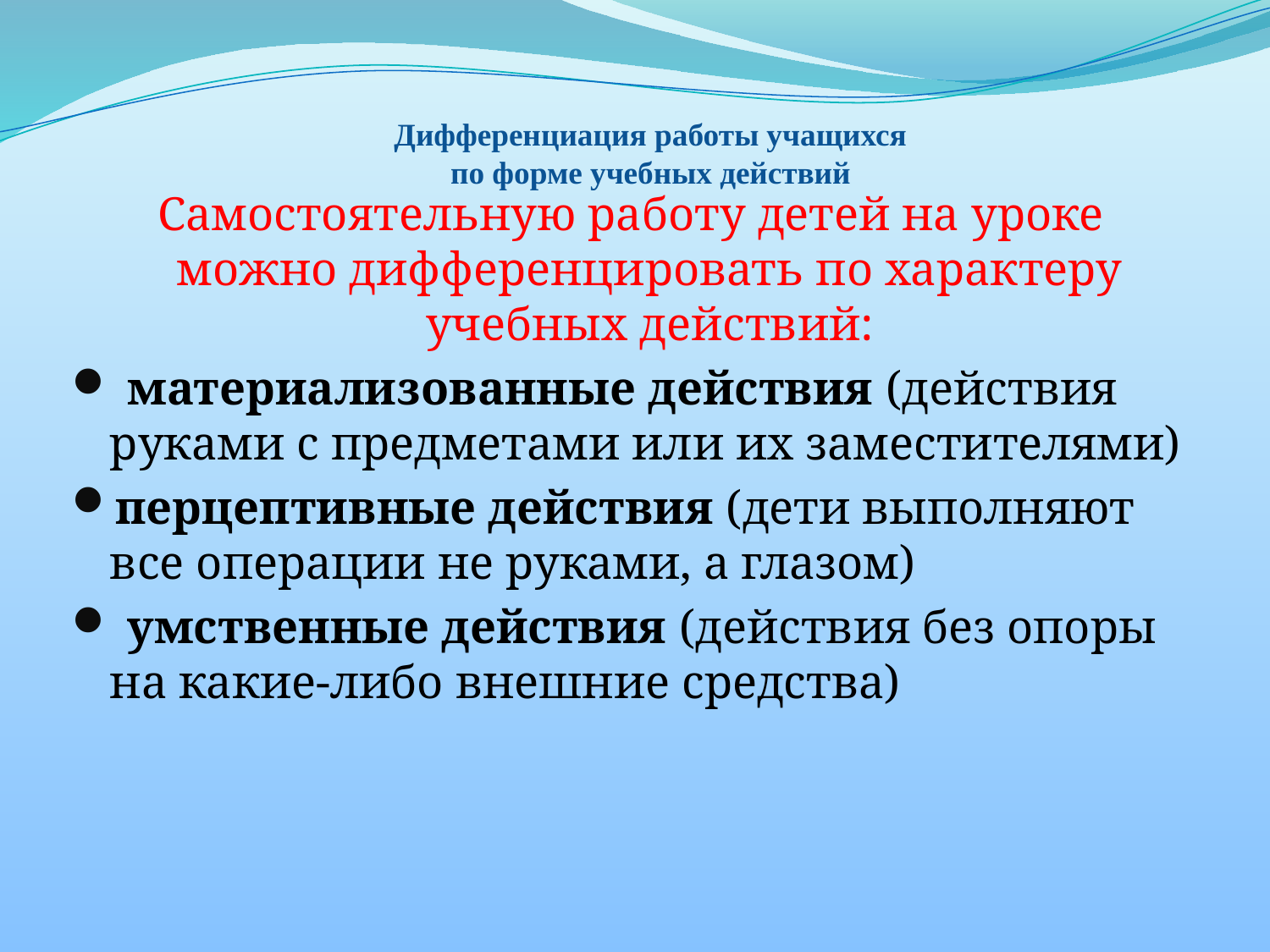

# Дифференциация работы учащихся по форме учебных действий
Самостоятельную работу детей на уроке можно дифференцировать по характеру учебных действий:
 материализованные действия (действия руками с предметами или их заместителями)
перцептивные действия (дети выполняют все операции не руками, а глазом)
 умственные действия (действия без опоры на какие-либо внешние средства)